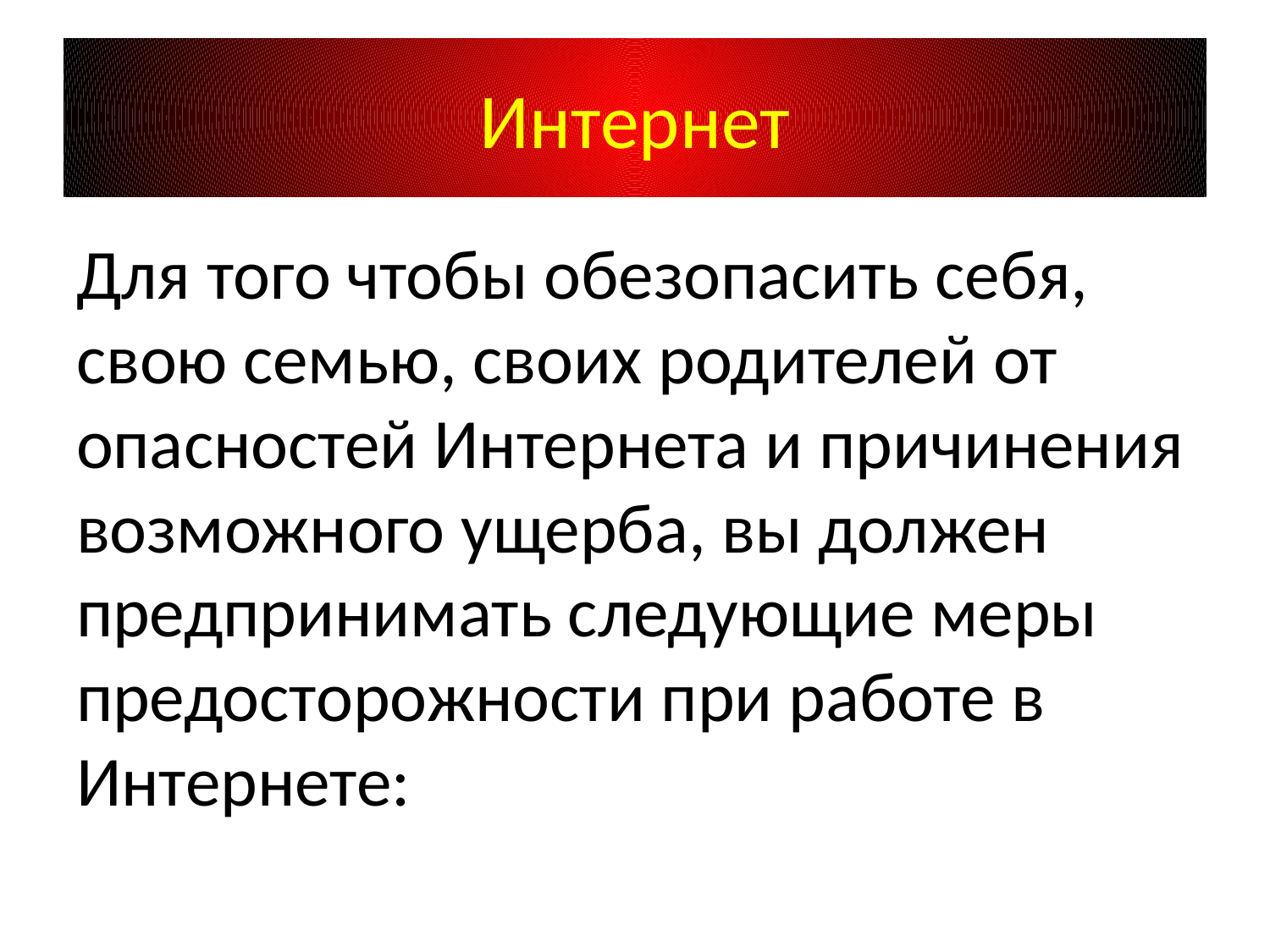

# Интернет
Для того чтобы обезопасить себя, свою семью, своих родителей от опасностей Интернета и причинения возможного ущерба, вы должен предпринимать следующие меры предосторожности при работе в Интернете: